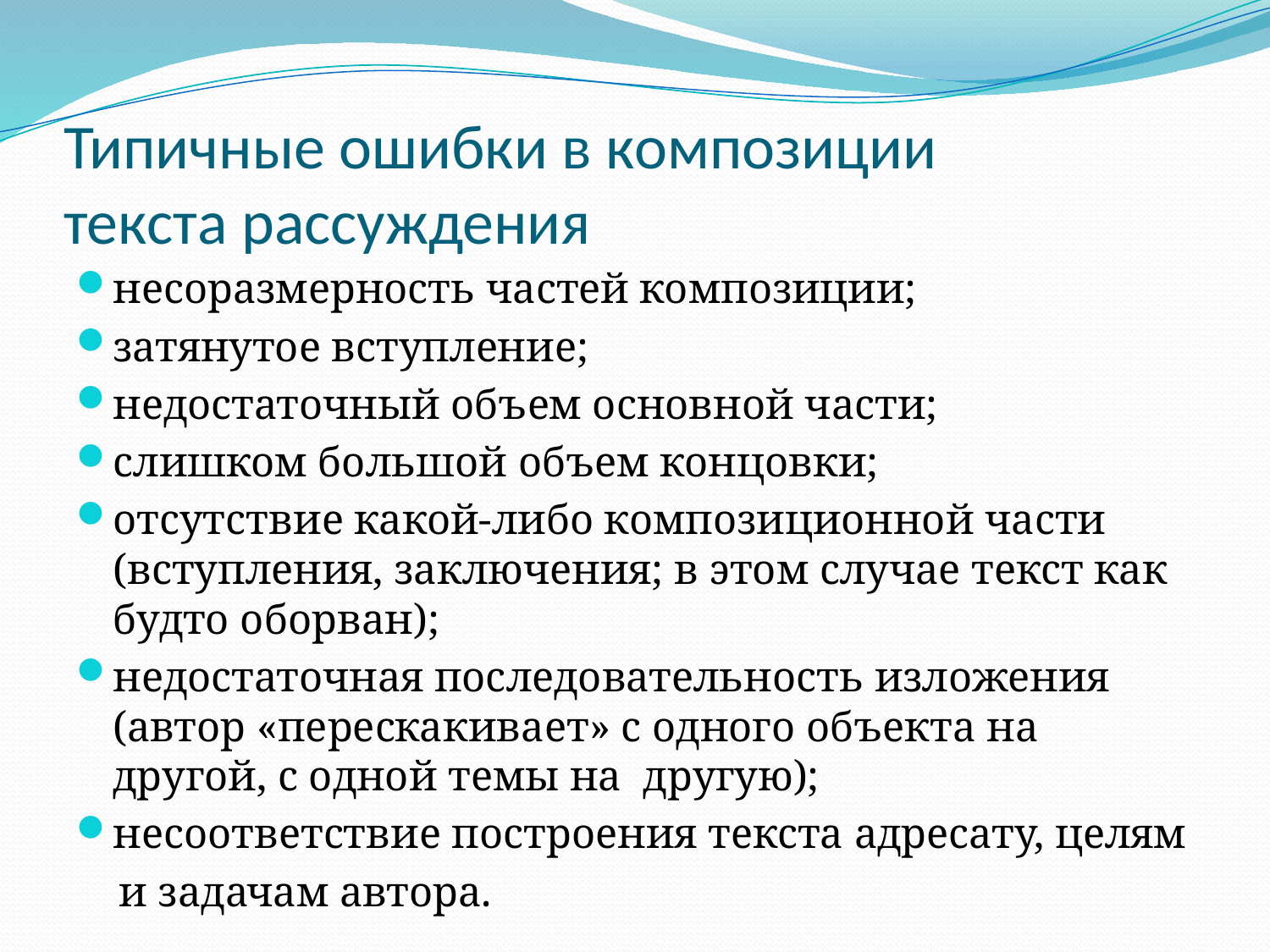

# Типичные ошибки в композиции текста рассуждения
несоразмерность частей композиции;
затянутое вступление;
недостаточный объем основной части;
слишком большой объем концовки;
отсутствие какой-либо композиционной части (вступления, заключения; в этом случае текст как будто оборван);
недостаточная последовательность изложения (автор «перескакивает» с одного объекта на другой, с одной темы на  другую);
несоответствие построения текста адресату, целям
    и задачам автора.